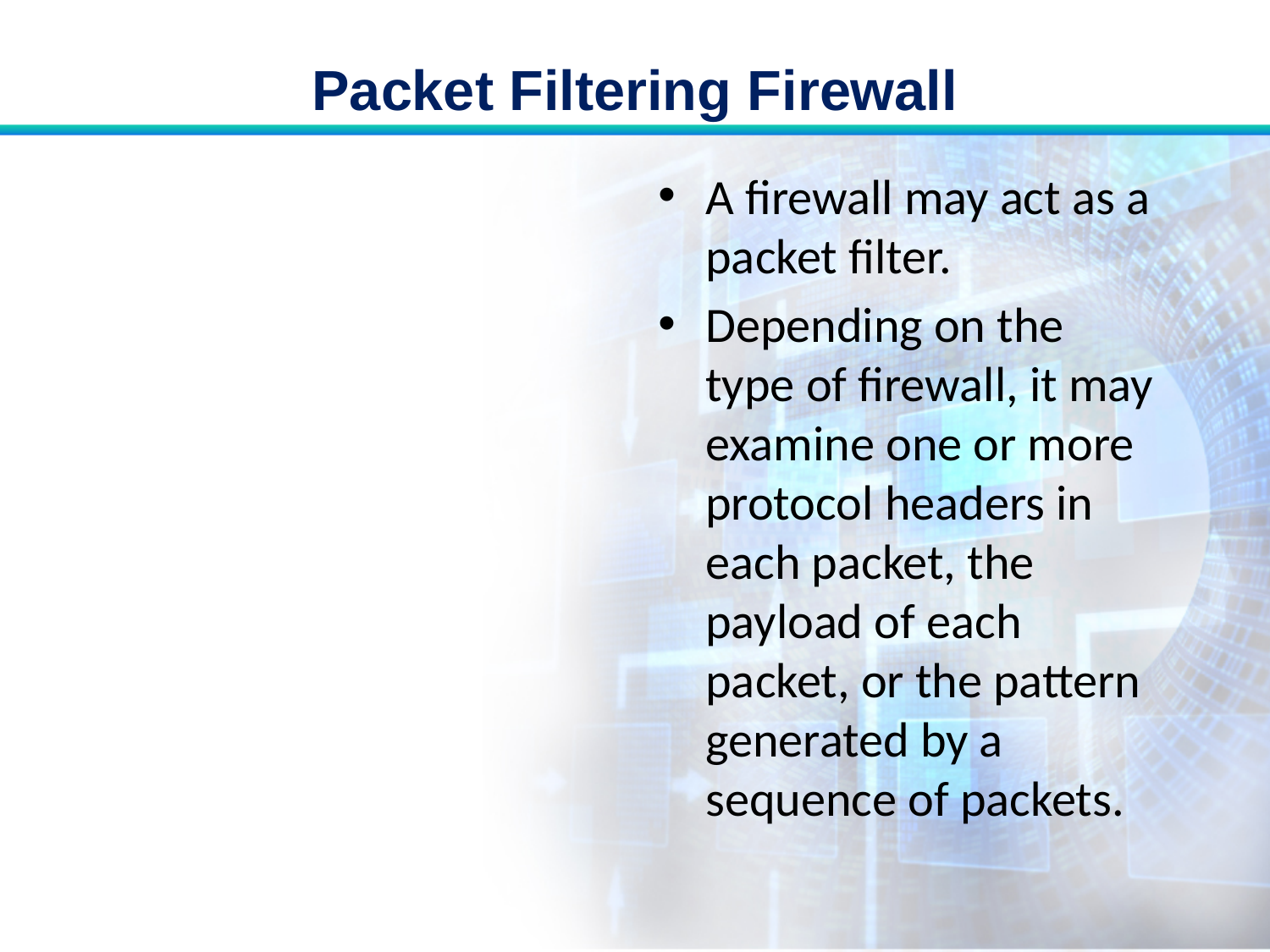

# Packet Filtering Firewall
A firewall may act as a packet filter.
Depending on the type of firewall, it may examine one or more protocol headers in each packet, the payload of each packet, or the pattern generated by a sequence of packets.